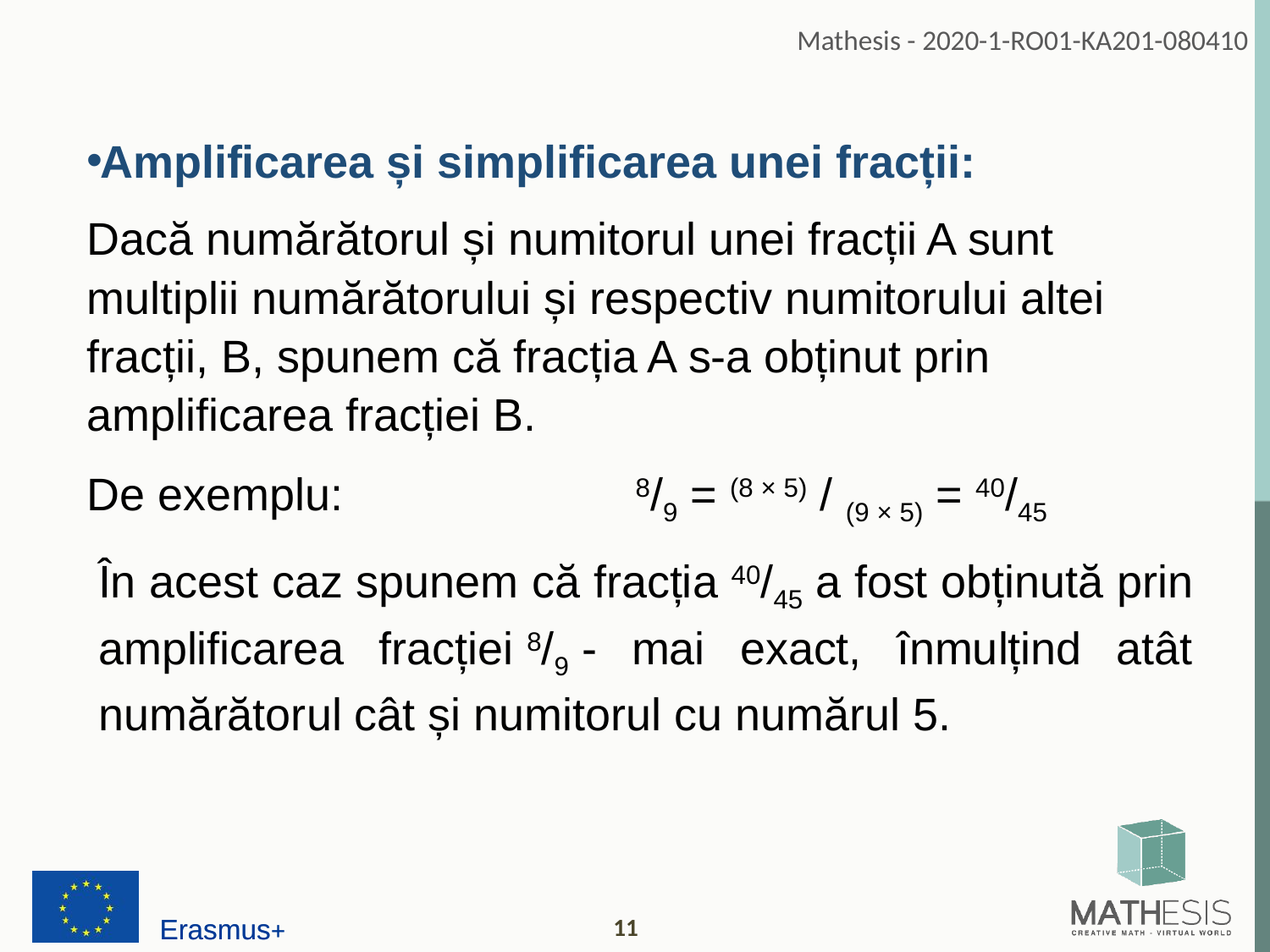

Amplificarea și simplificarea unei fracții:
Dacă numărătorul și numitorul unei fracții A sunt multiplii numărătorului și respectiv numitorului altei fracții, B, spunem că fracția A s-a obținut prin amplificarea fracției B.
De exemplu:                       8/9 = (8 × 5) / (9 × 5) = 40/45
În acest caz spunem că fracția 40/45 a fost obținută prin amplificarea fracției 8/9 - mai exact, înmulțind atât numărătorul cât și numitorul cu numărul 5.